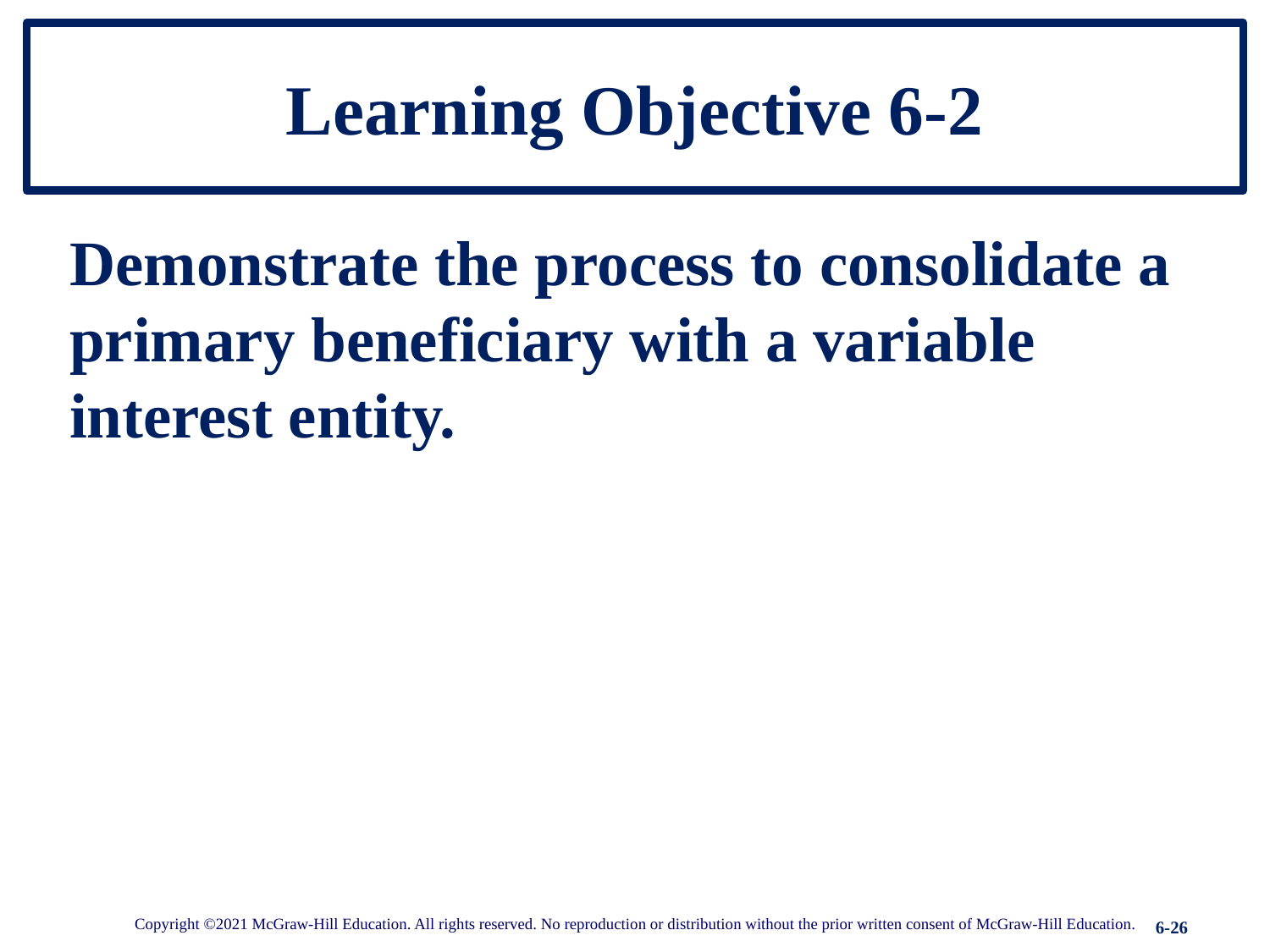

# Learning Objective 6-2
Demonstrate the process to consolidate a primary beneficiary with a variable interest entity.
Copyright ©2021 McGraw-Hill Education. All rights reserved. No reproduction or distribution without the prior written consent of McGraw-Hill Education.
6-26